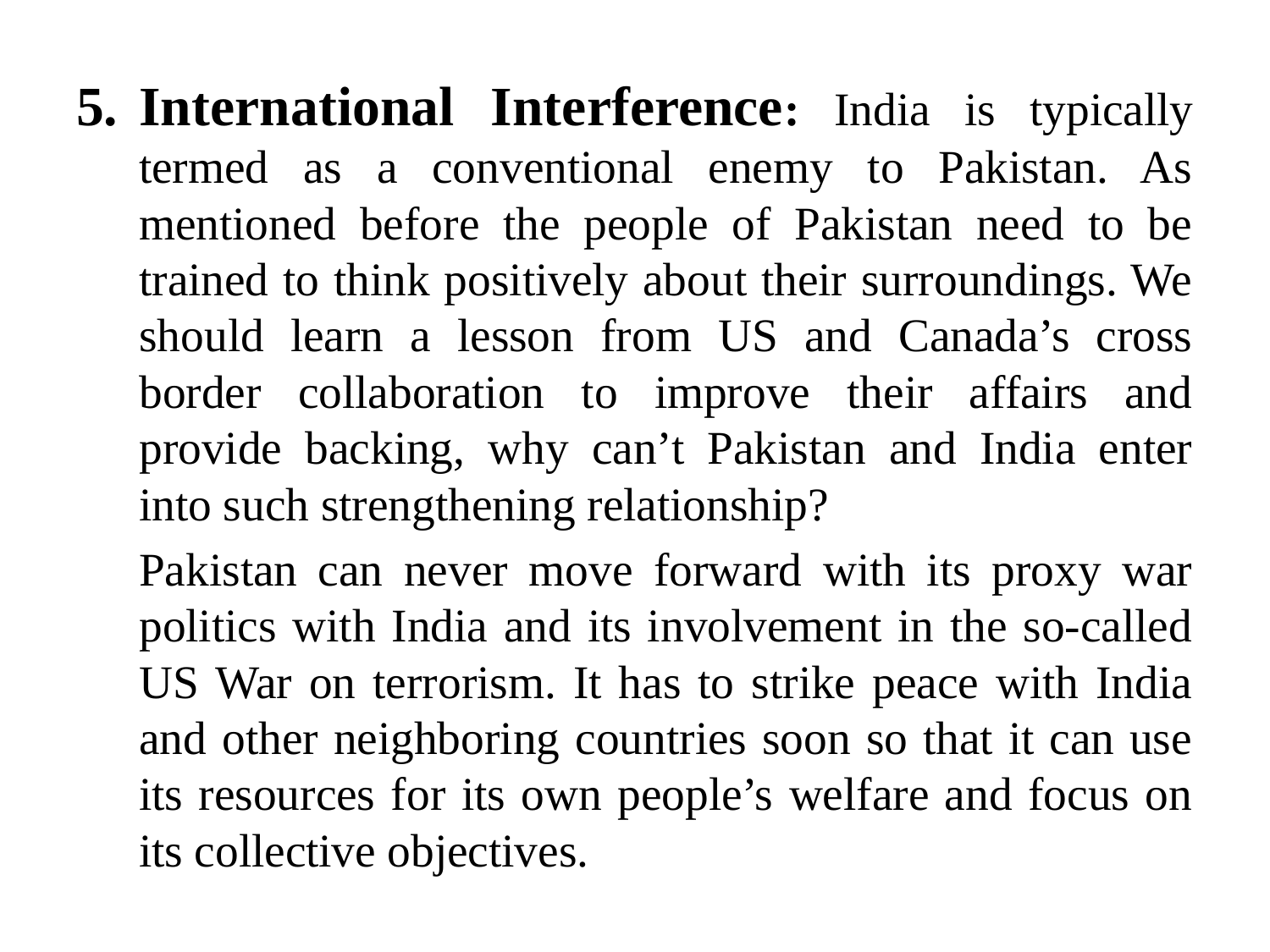

International Interference: India is typically termed as a conventional enemy to Pakistan. As mentioned before the people of Pakistan need to be trained to think positively about their surroundings. We should learn a lesson from US and Canada’s cross border collaboration to improve their affairs and provide backing, why can’t Pakistan and India enter into such strengthening relationship?
	Pakistan can never move forward with its proxy war politics with India and its involvement in the so-called US War on terrorism. It has to strike peace with India and other neighboring countries soon so that it can use its resources for its own people’s welfare and focus on its collective objectives.